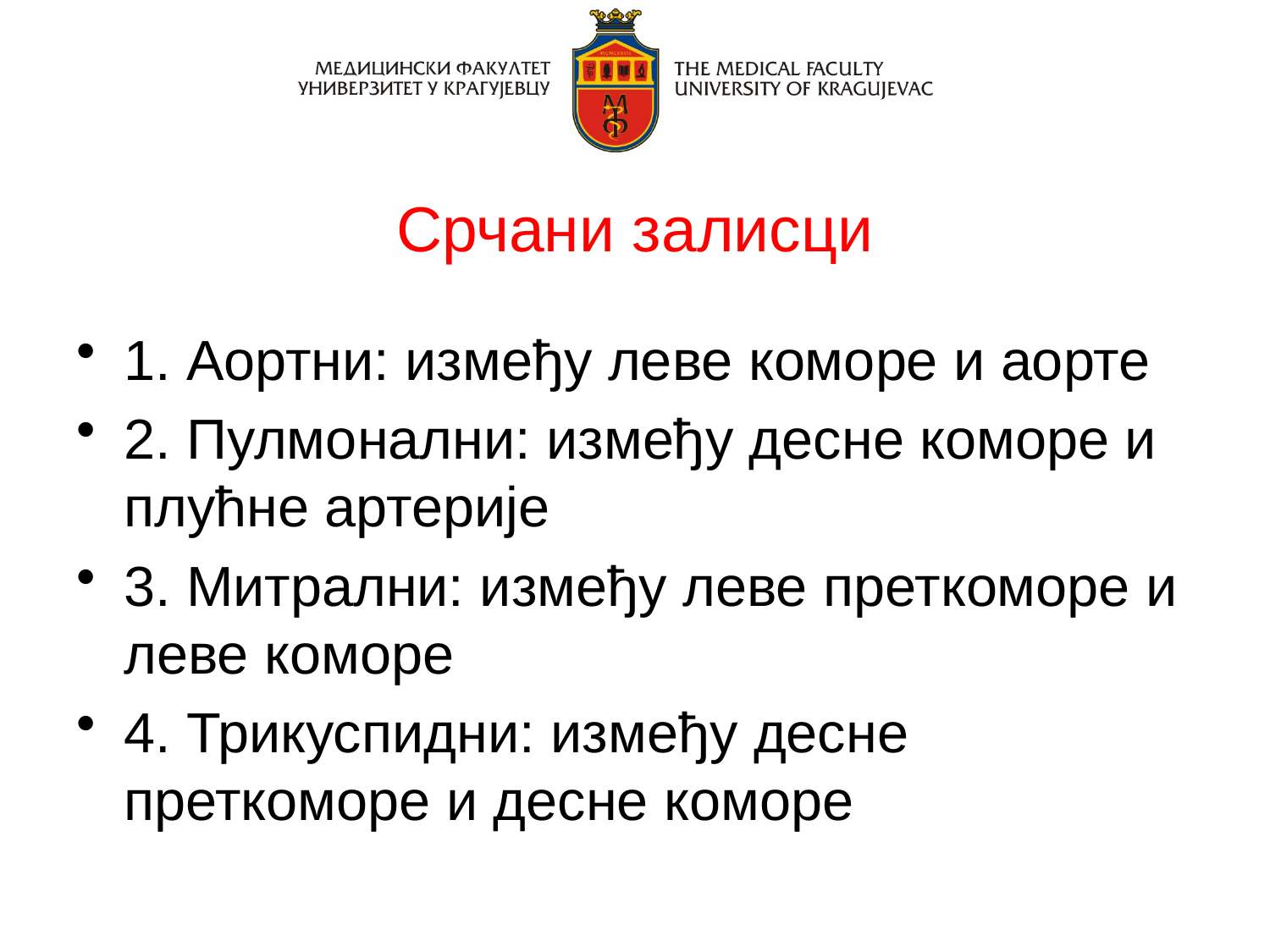

# Срчани залисци
1. Аортни: између леве коморе и аорте
2. Пулмонални: између десне коморе и плућне артерије
3. Митрални: између леве преткоморе и леве коморе
4. Трикуспидни: између десне преткоморе и десне коморе